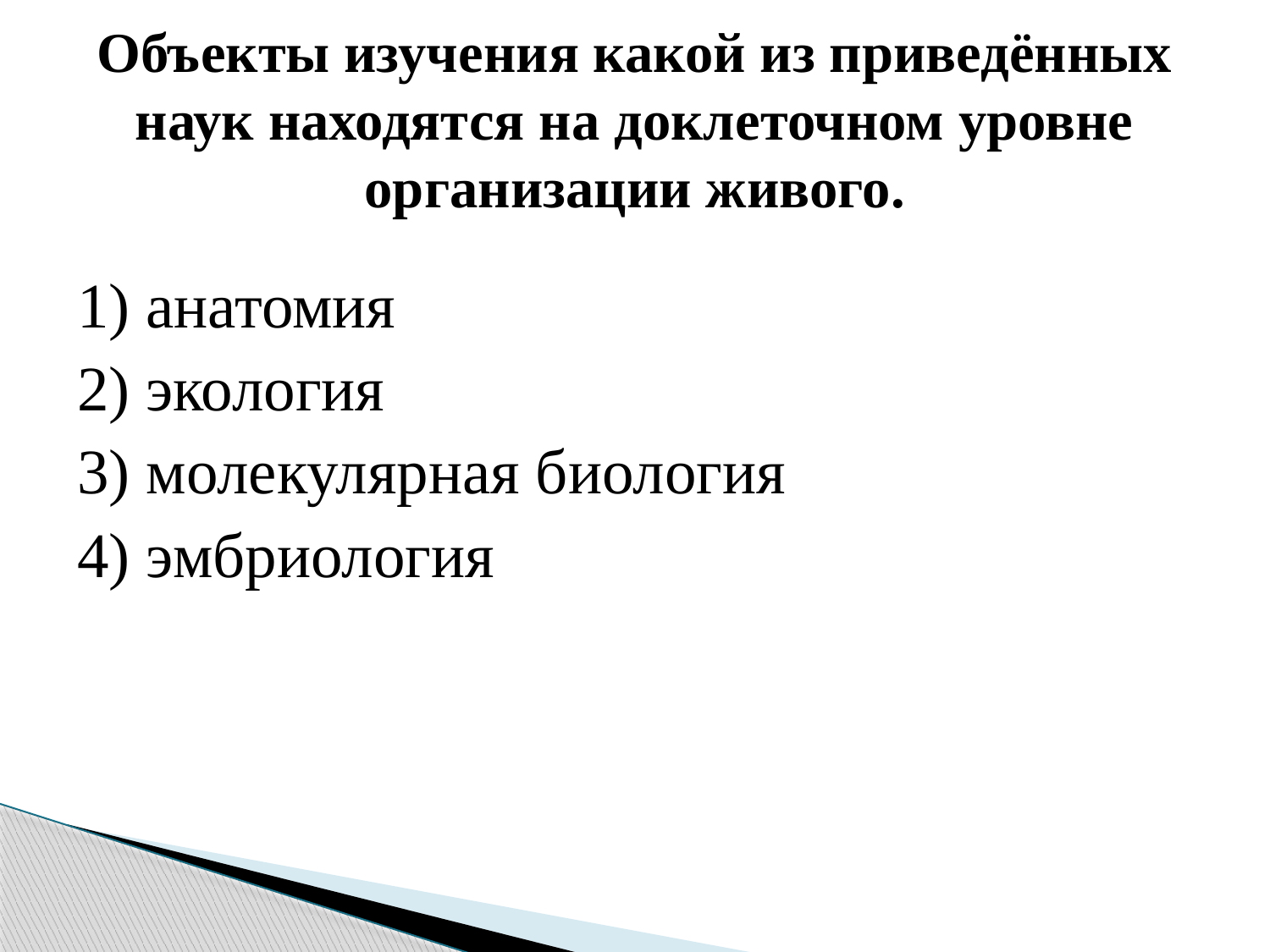

# Объекты изучения какой из приведённых наук находятся на доклеточном уровне организации живого.
1) анатомия
2) экология
3) молекулярная биология
4) эмбриология